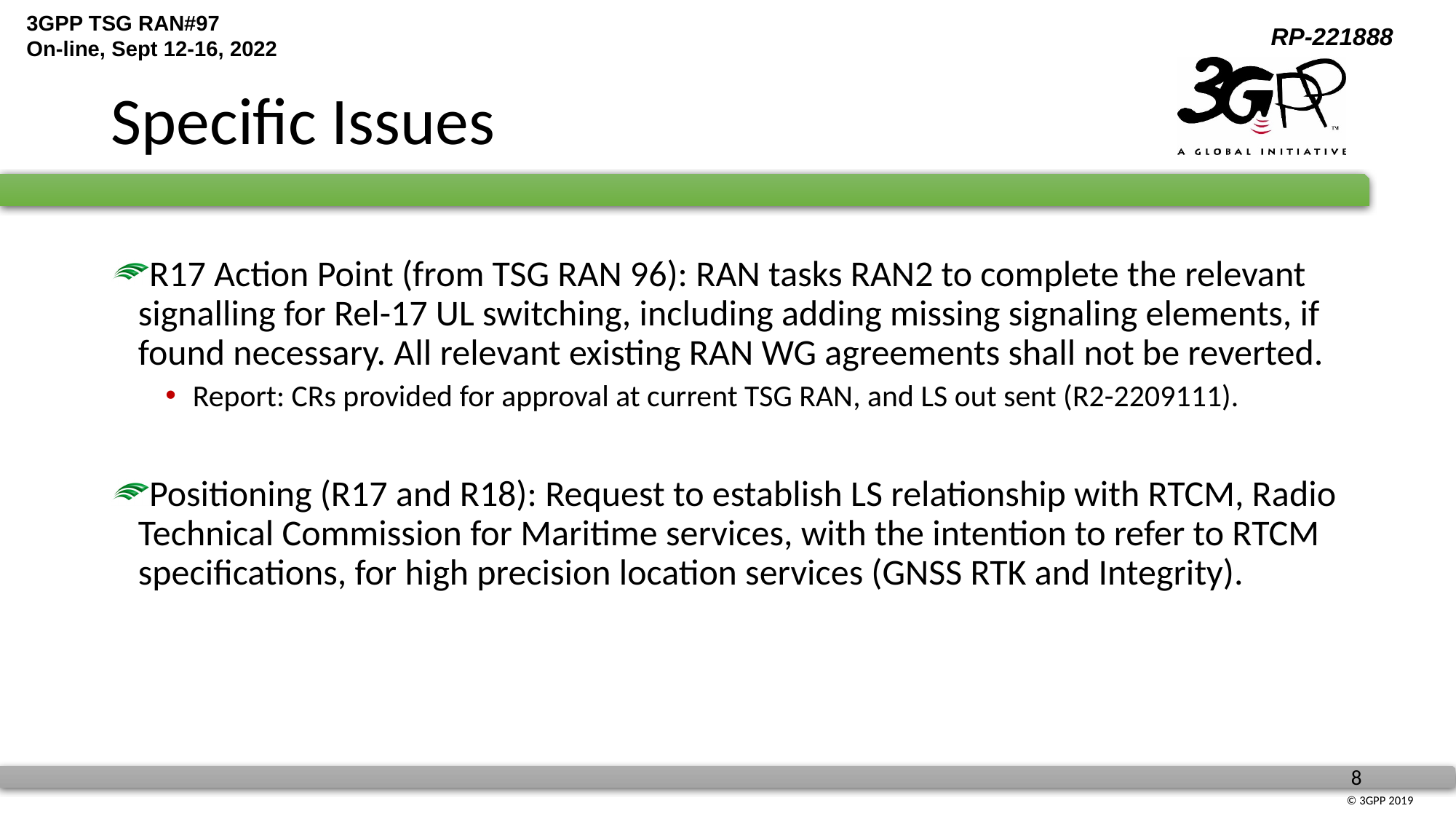

# Specific Issues
R17 Action Point (from TSG RAN 96): RAN tasks RAN2 to complete the relevant signalling for Rel-17 UL switching, including adding missing signaling elements, if found necessary. All relevant existing RAN WG agreements shall not be reverted.
Report: CRs provided for approval at current TSG RAN, and LS out sent (R2-2209111).

Positioning (R17 and R18): Request to establish LS relationship with RTCM, Radio Technical Commission for Maritime services, with the intention to refer to RTCM specifications, for high precision location services (GNSS RTK and Integrity).